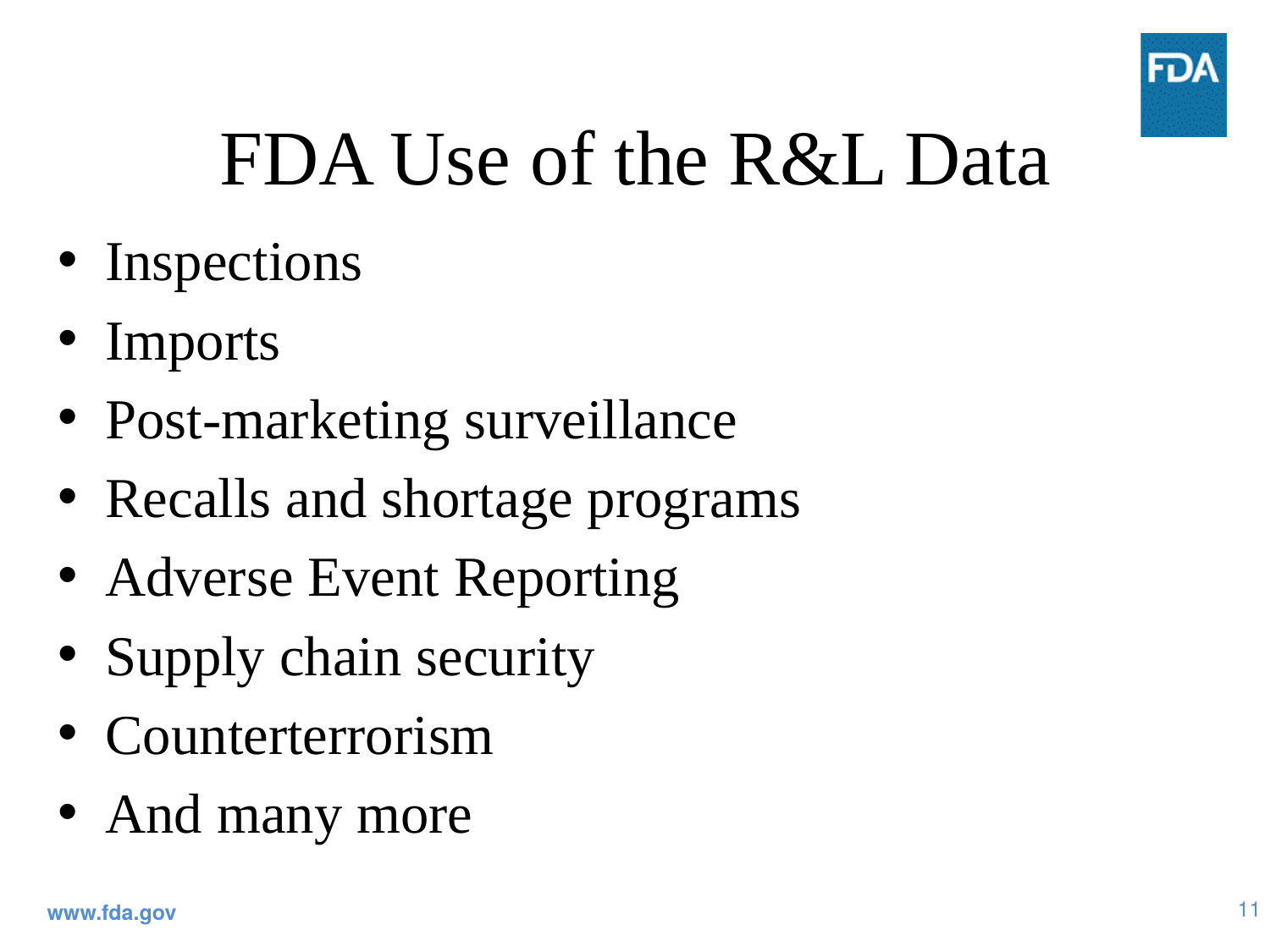

# FDA Use of the R&L Data
Inspections
Imports
Post-marketing surveillance
Recalls and shortage programs
Adverse Event Reporting
Supply chain security
Counterterrorism
And many more

www.fda.gov